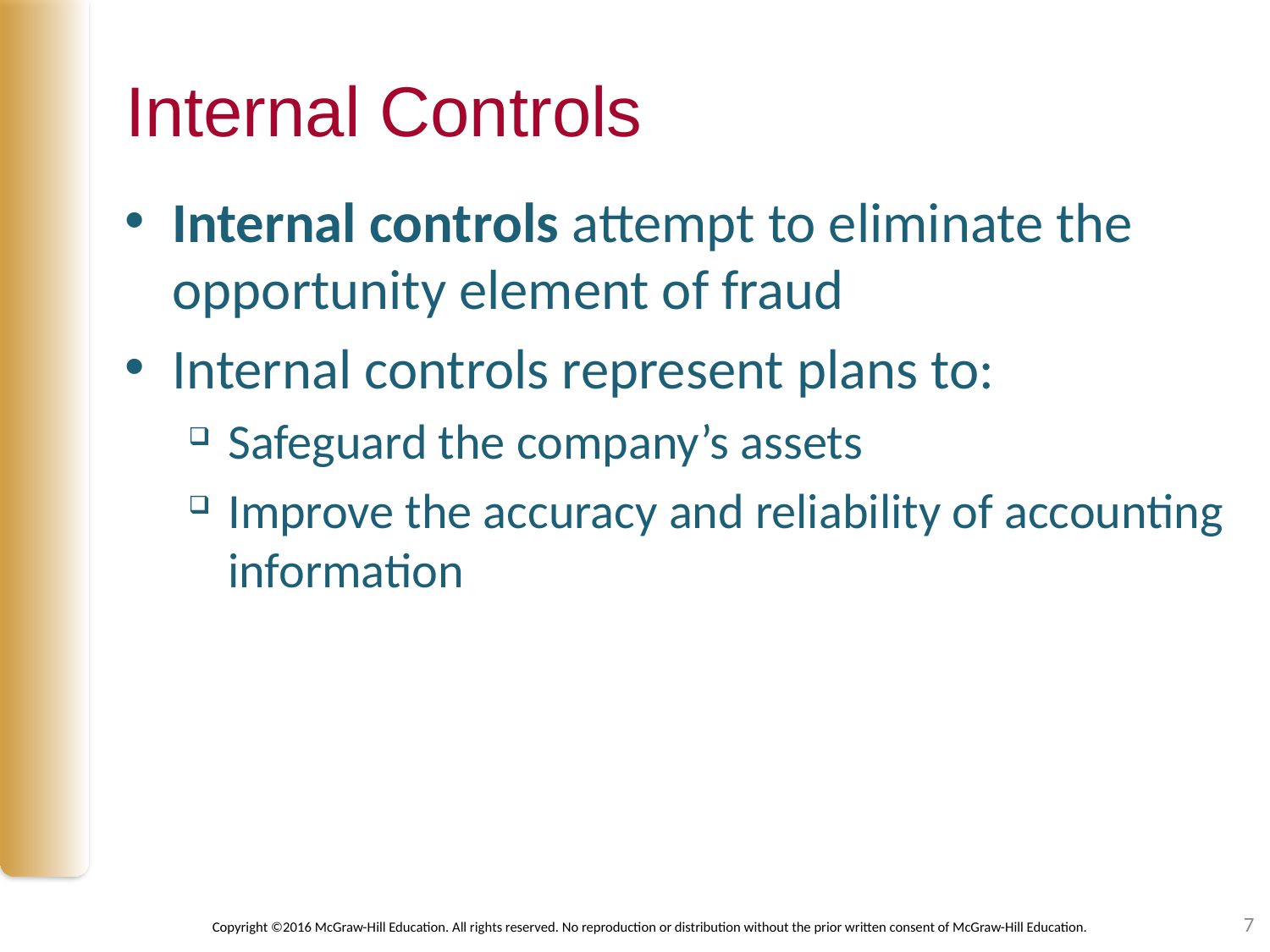

# Internal Controls
Internal controls attempt to eliminate the opportunity element of fraud
Internal controls represent plans to:
Safeguard the company’s assets
Improve the accuracy and reliability of accounting information
7
Copyright ©2016 McGraw-Hill Education. All rights reserved. No reproduction or distribution without the prior written consent of McGraw-Hill Education.